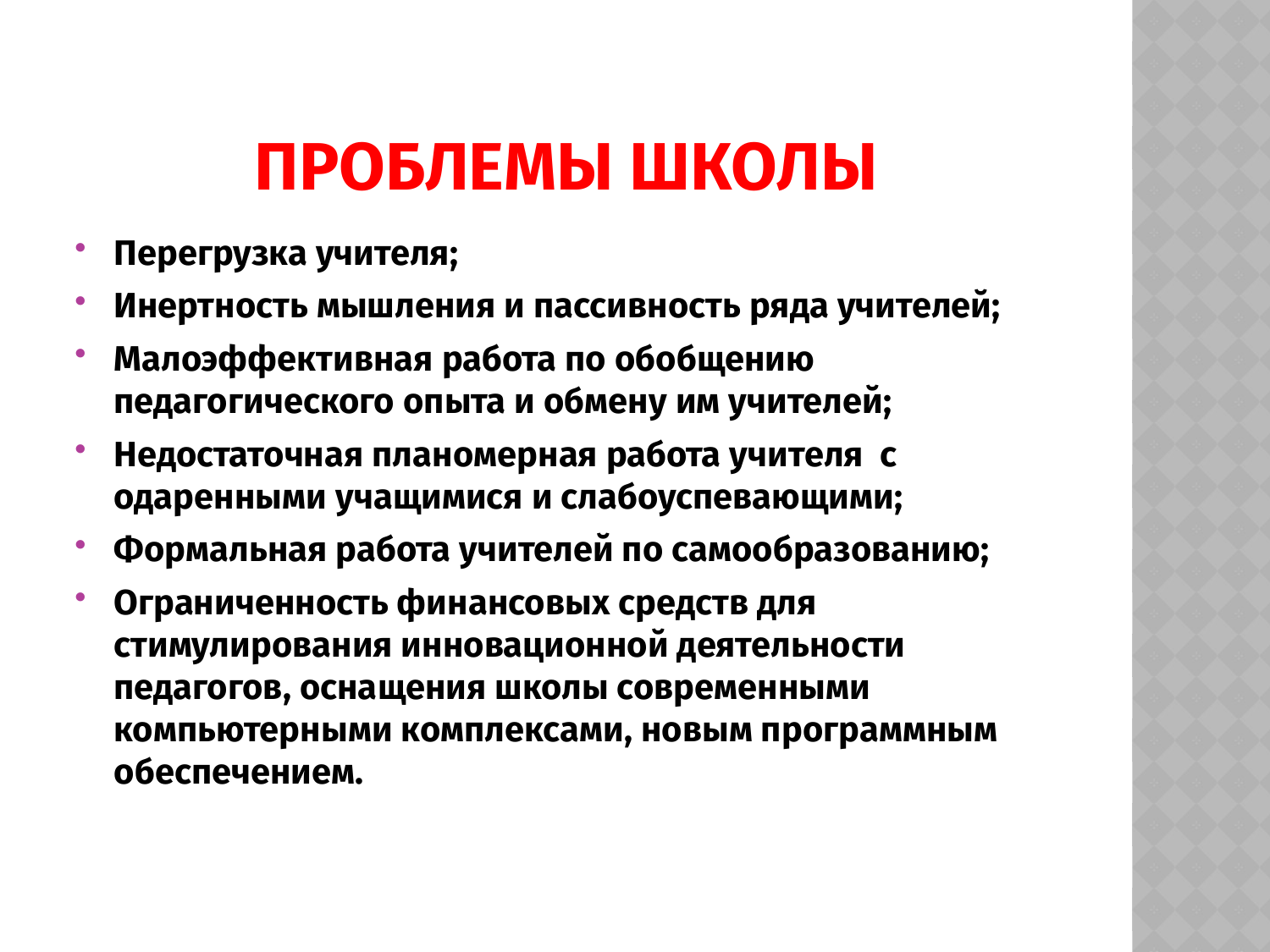

# ПРОБЛЕМЫ ШКОЛЫ
Перегрузка учителя;
Инертность мышления и пассивность ряда учителей;
Малоэффективная работа по обобщению педагогического опыта и обмену им учителей;
Недостаточная планомерная работа учителя  с одаренными учащимися и слабоуспевающими;
Формальная работа учителей по самообразованию;
Ограниченность финансовых средств для  стимулирования инновационной деятельности педагогов, оснащения школы современными  компьютерными комплексами, новым программным обеспечением.